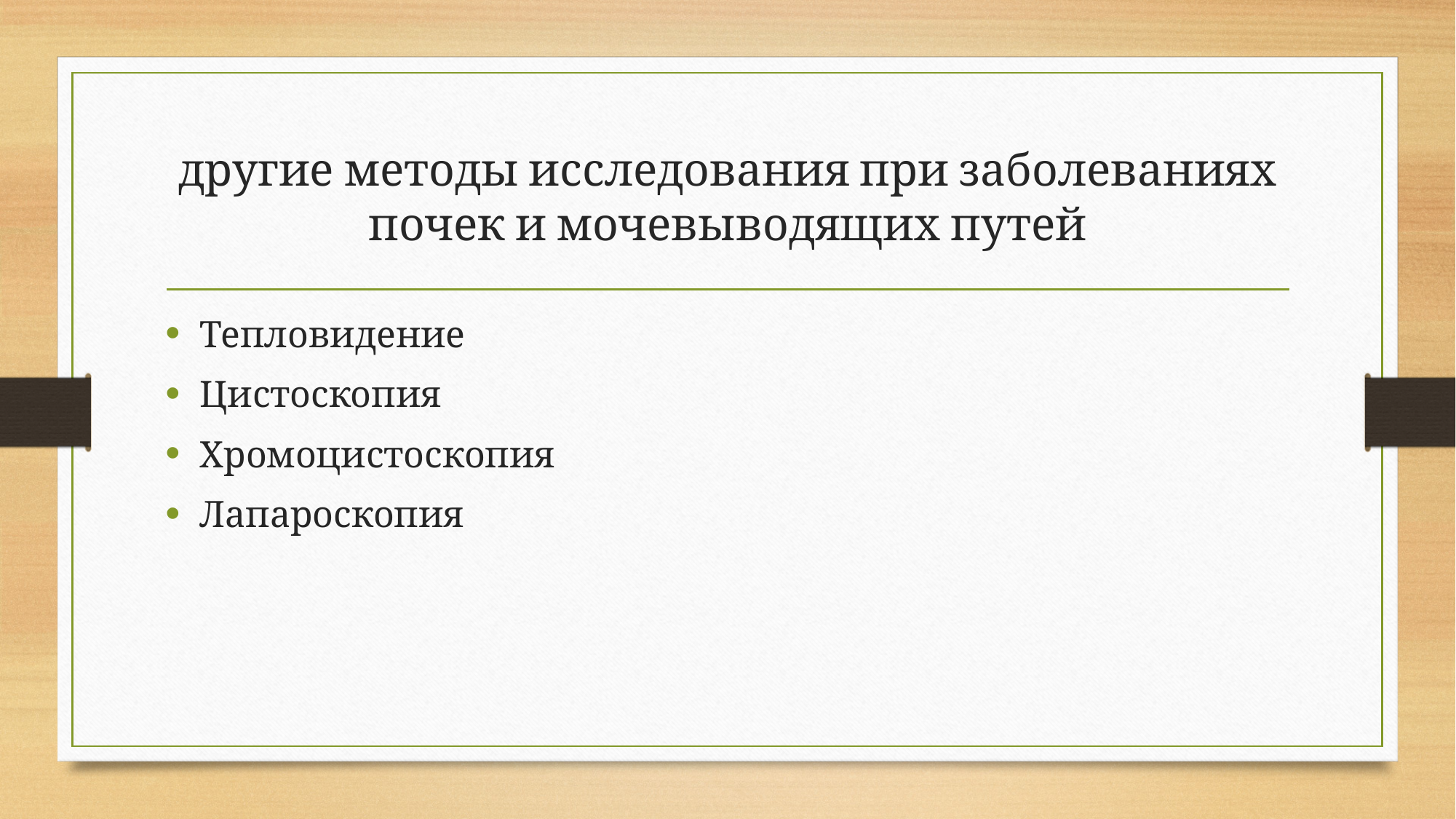

# другие методы исследования при заболеваниях почек и мочевыводящих путей
Тепловидение
Цистоскопия
Хромоцистоскопия
Лапароскопия